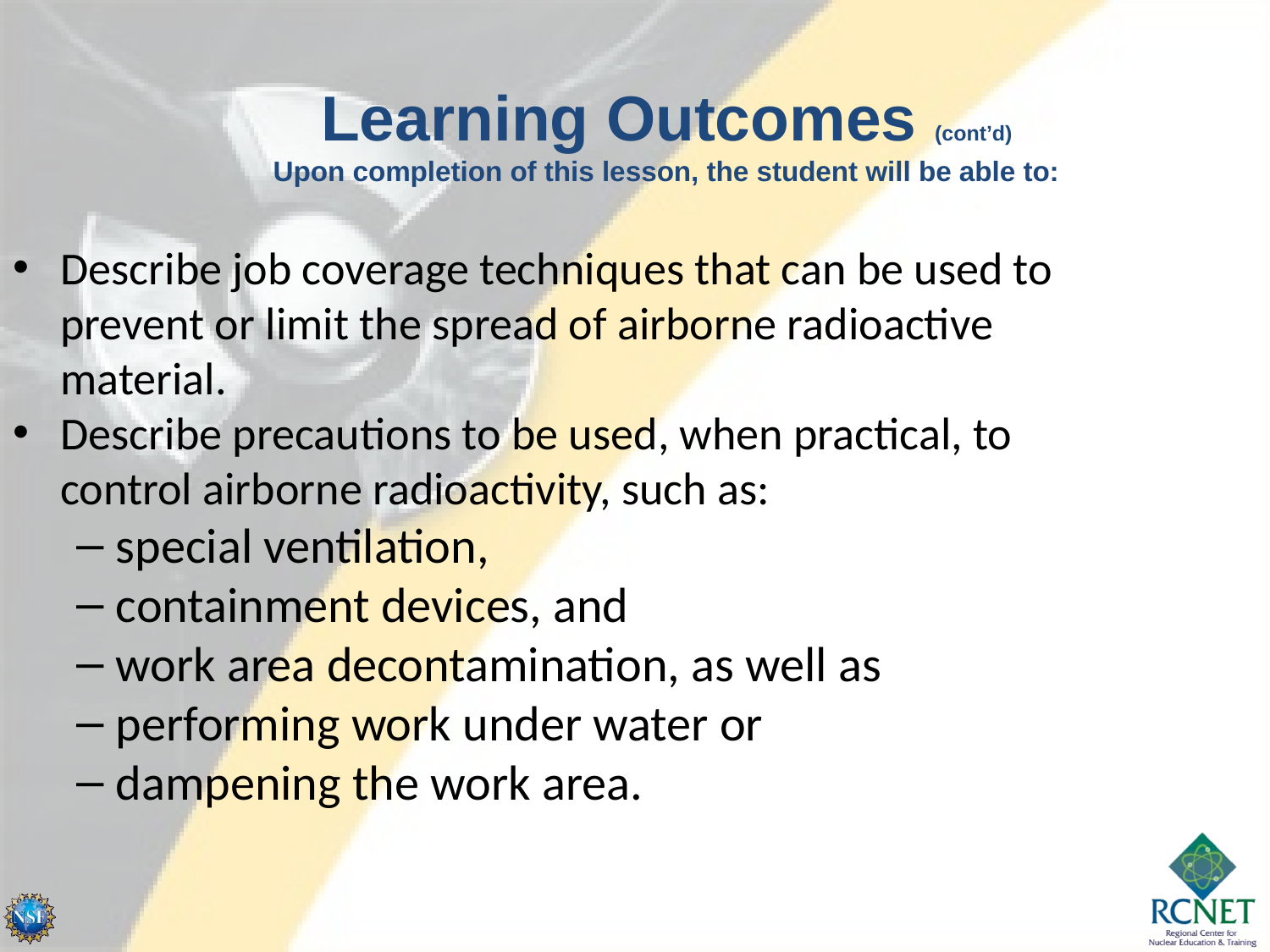

Learning Outcomes (cont’d)
Upon completion of this lesson, the student will be able to:
Describe job coverage techniques that can be used to prevent or limit the spread of airborne radioactive material.
Describe precautions to be used, when practical, to control airborne radioactivity, such as:
special ventilation,
containment devices, and
work area decontamination, as well as
performing work under water or
dampening the work area.